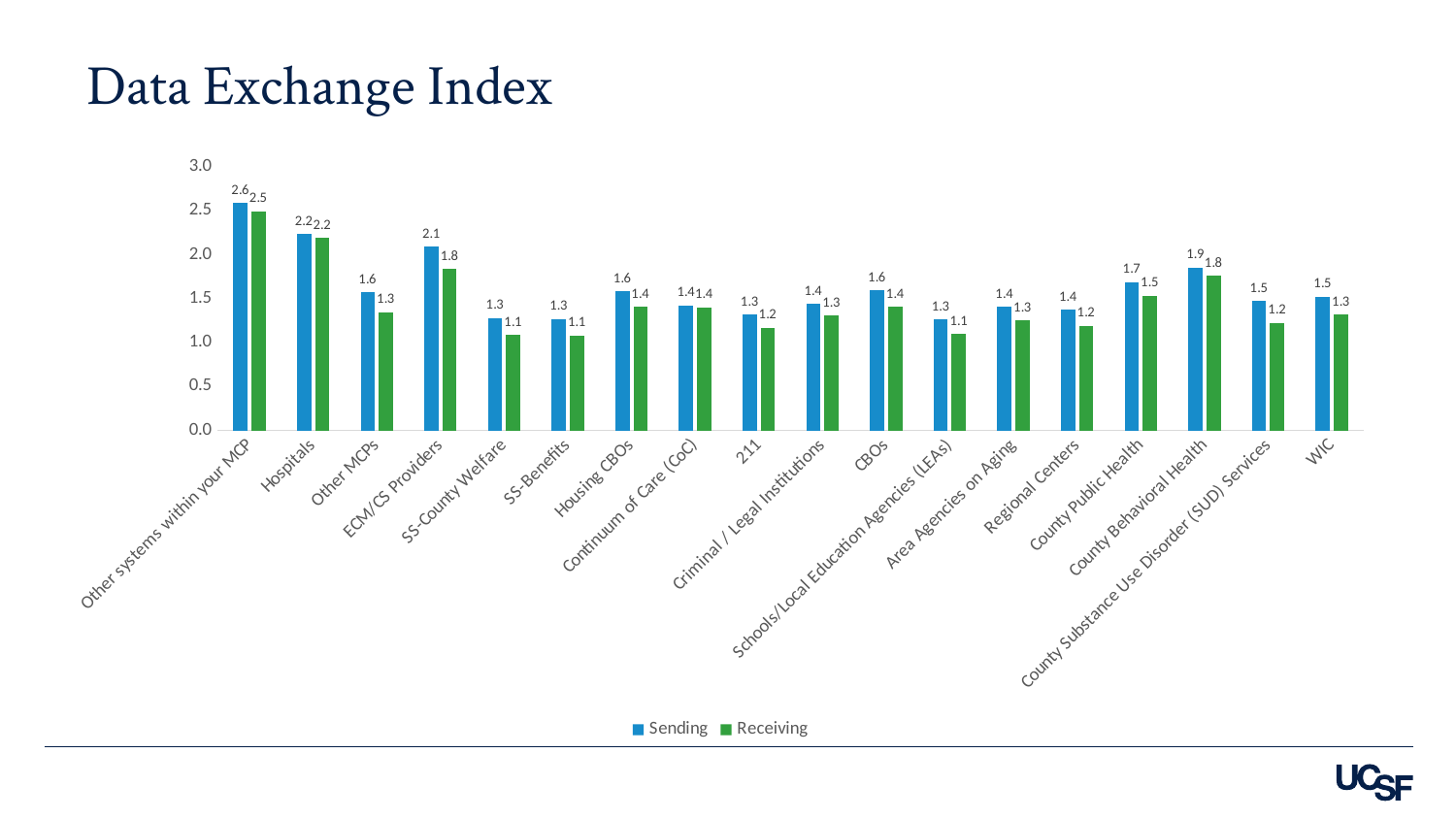

# Data Exchange Index

### Chart

| Category | Sending | Receiving |
|---|---|---|
| Other systems within your MCP | 2.588235294117647 | 2.493827160493827 |
| Hospitals | 2.231707317073171 | 2.1875 |
| Other MCPs | 1.5692307692307692 | 1.34375 |
| ECM/CS Providers | 2.0864197530864197 | 1.8375 |
| SS-County Welfare | 1.2769230769230768 | 1.0819672131147542 |
| SS-Benefits | 1.265625 | 1.0793650793650793 |
| Housing CBOs | 1.5822784810126582 | 1.4054054054054055 |
| Continuum of Care (CoC) | 1.4225352112676057 | 1.4 |
| 211 | 1.318840579710145 | 1.164179104477612 |
| Criminal / Legal Institutions | 1.4366197183098592 | 1.3043478260869565 |
| CBOs | 1.5949367088607596 | 1.4050632911392404 |
| Schools/Local Education Agencies (LEAs) | 1.2602739726027397 | 1.0972222222222223 |
| Area Agencies on Aging | 1.4054054054054055 | 1.25 |
| Regional Centers | 1.3714285714285714 | 1.1884057971014492 |
| County Public Health | 1.6842105263157894 | 1.5333333333333334 |
| County Behavioral Health | 1.8533333333333333 | 1.7567567567567568 |
| County Substance Use Disorder (SUD) Services | 1.472972972972973 | 1.2222222222222223 |
| WIC | 1.5223880597014925 | 1.3181818181818181 |